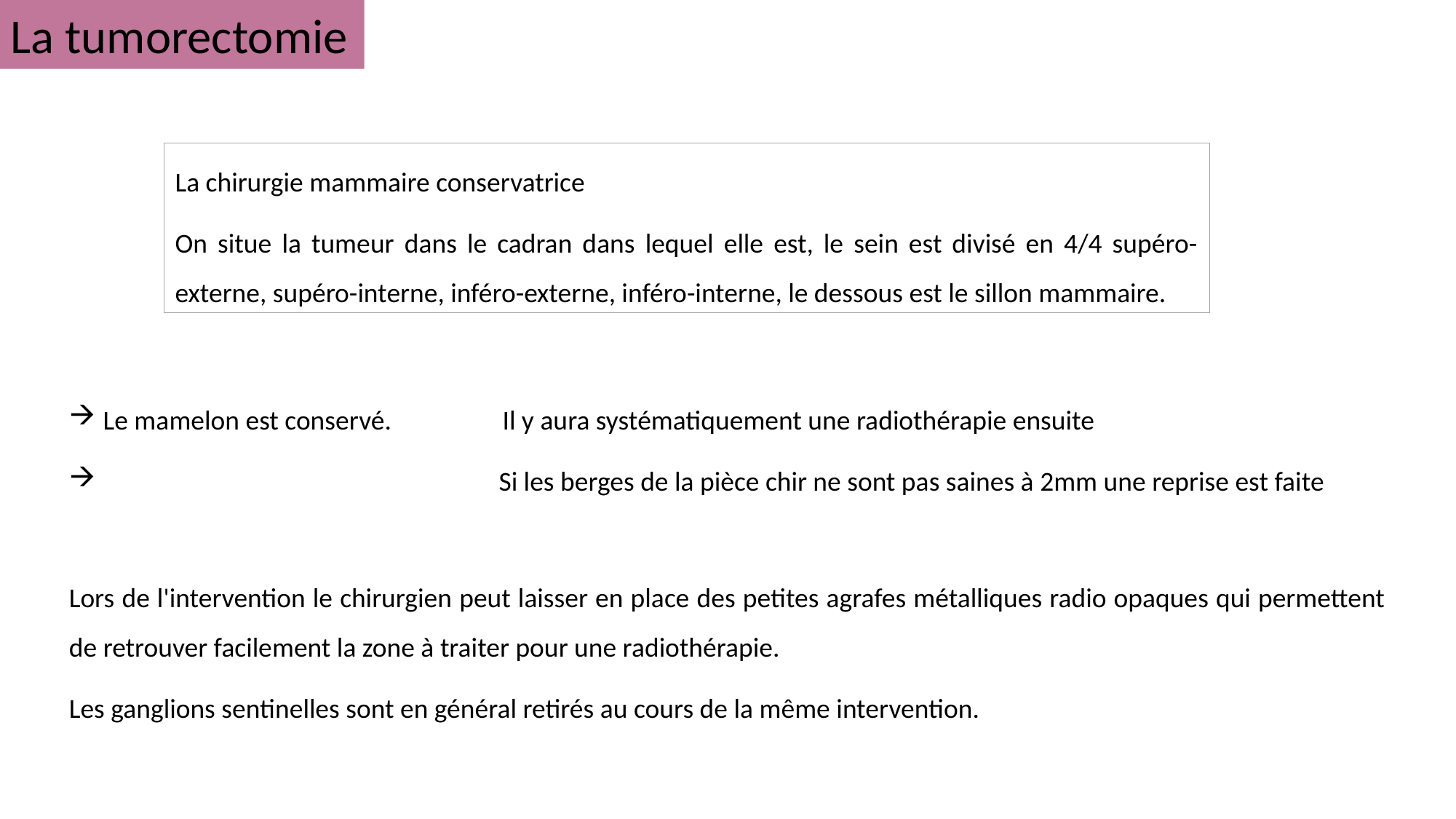

La tumorectomie
La chirurgie mammaire conservatrice
On situe la tumeur dans le cadran dans lequel elle est, le sein est divisé en 4/4 supéro-externe, supéro-interne, inféro-externe, inféro-interne, le dessous est le sillon mammaire.

Le mamelon est conservé.                  Il y aura systématiquement une radiothérapie ensuite
                                                                Si les berges de la pièce chir ne sont pas saines à 2mm une reprise est faite

Lors de l'intervention le chirurgien peut laisser en place des petites agrafes métalliques radio opaques qui permettent de retrouver facilement la zone à traiter pour une radiothérapie.
Les ganglions sentinelles sont en général retirés au cours de la même intervention.